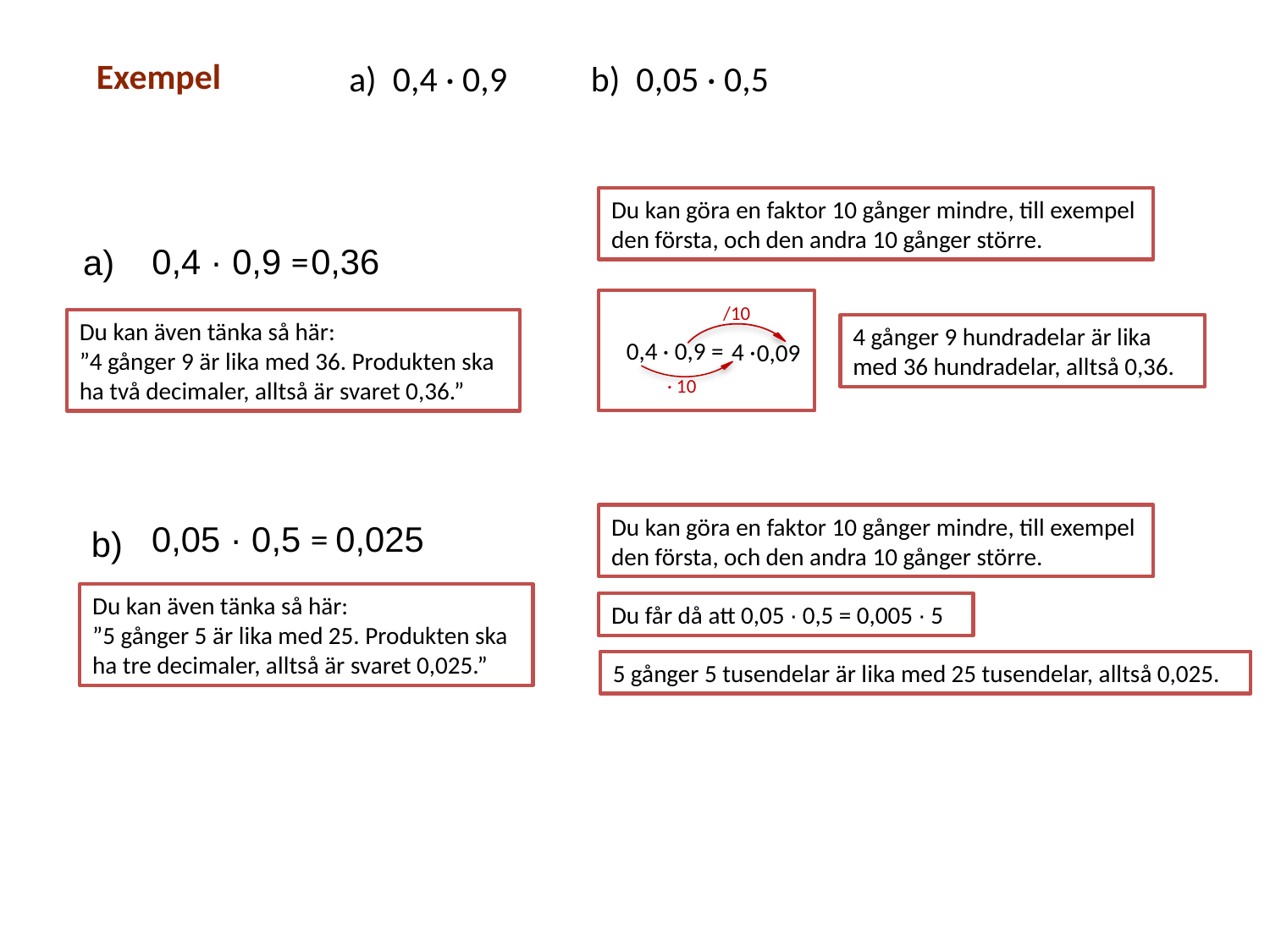

Exempel
a)  0,4 · 0,9
b)  0,05 · 0,5
Du kan göra en faktor 10 gånger mindre, till exempel den första, och den andra 10 gånger större.
0,36
0,4 · 0,9 =
a)

· 10
/10

0,4 · 0,9 =
4 ·
0,09

Du kan även tänka så här:
”4 gånger 9 är lika med 36. Produkten ska ha två decimaler, alltså är svaret 0,36.”
4 gånger 9 hundradelar är lika med 36 hundradelar, alltså 0,36.
Du kan göra en faktor 10 gånger mindre, till exempel den första, och den andra 10 gånger större.
0,05 · 0,5 =
0,025
b)
Du kan även tänka så här:
”5 gånger 5 är lika med 25. Produkten ska ha tre decimaler, alltså är svaret 0,025.”
Du får då att 0,05 ∙ 0,5 = 0,005 ∙ 5
5 gånger 5 tusendelar är lika med 25 tusendelar, alltså 0,025.